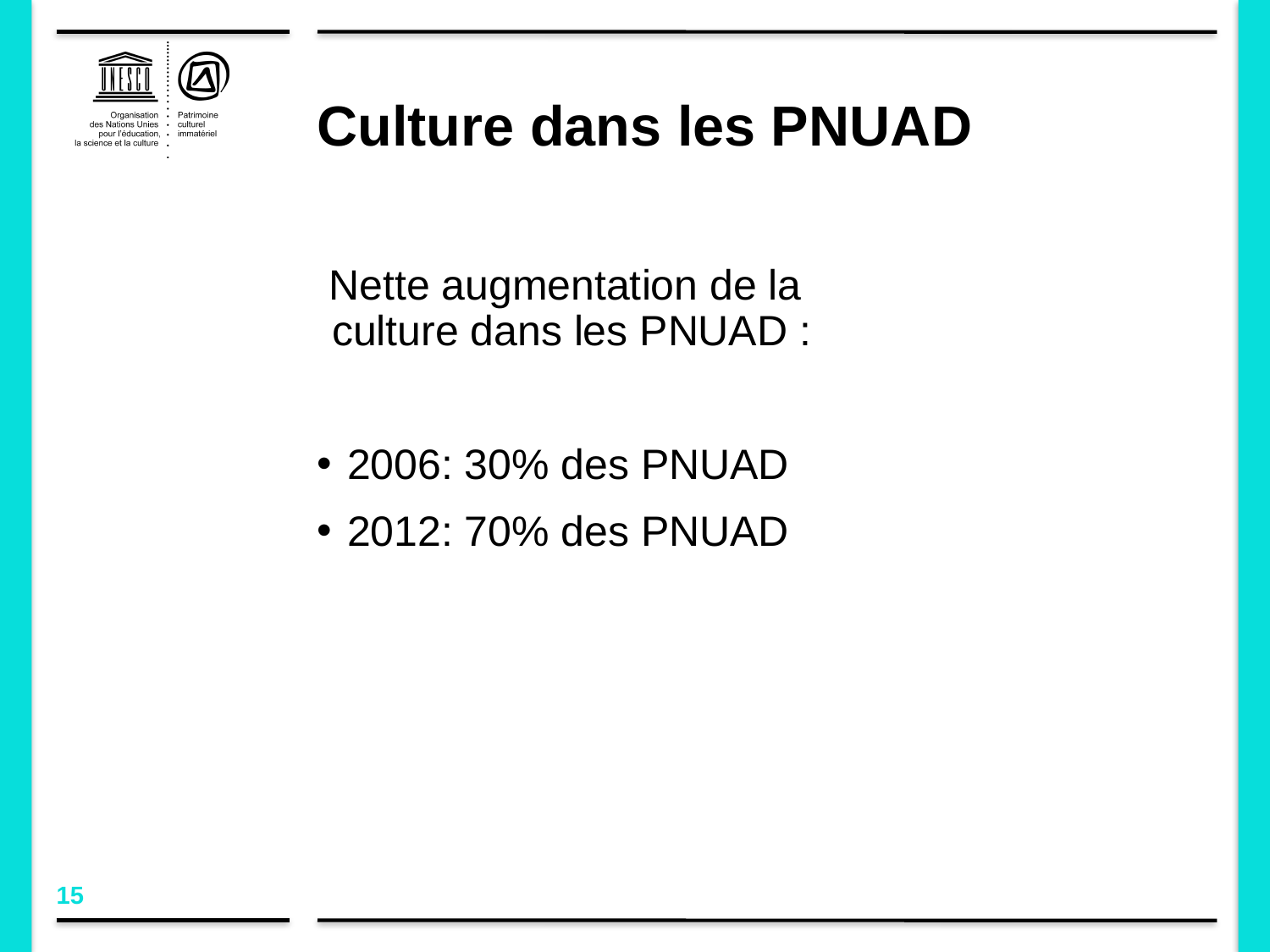

# Culture dans les PNUAD
 Nette augmentation de la culture dans les PNUAD :

2006: 30% des PNUAD
2012: 70% des PNUAD